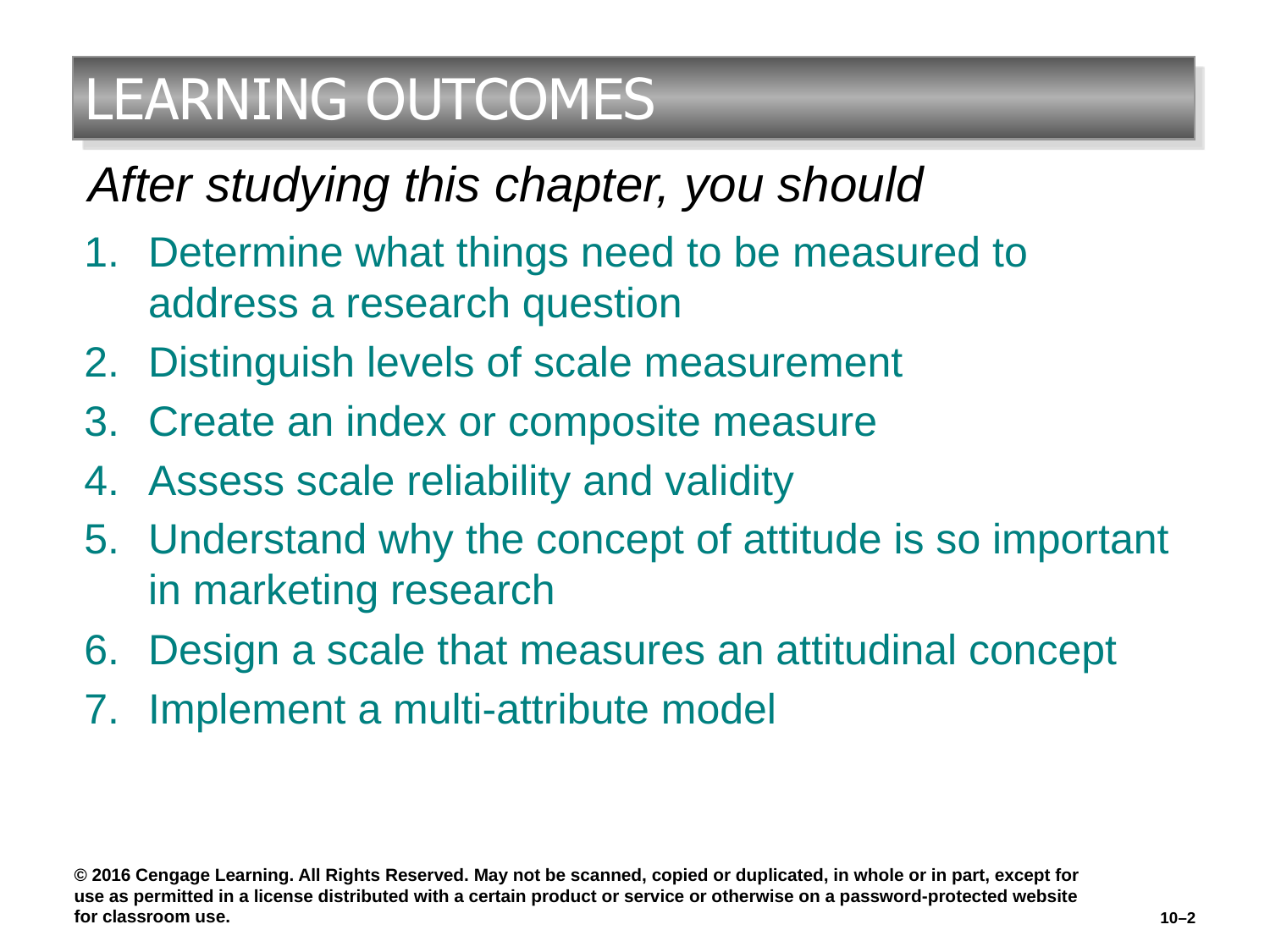

# LEARNING OUTCOMES
Determine what things need to be measured to address a research question
Distinguish levels of scale measurement
Create an index or composite measure
Assess scale reliability and validity
Understand why the concept of attitude is so important in marketing research
Design a scale that measures an attitudinal concept
Implement a multi-attribute model

10–2
© 2016 Cengage Learning. All Rights Reserved. May not be scanned, copied or duplicated, in whole or in part, except for use as permitted in a license distributed with a certain product or service or otherwise on a password-protected website for classroom use.